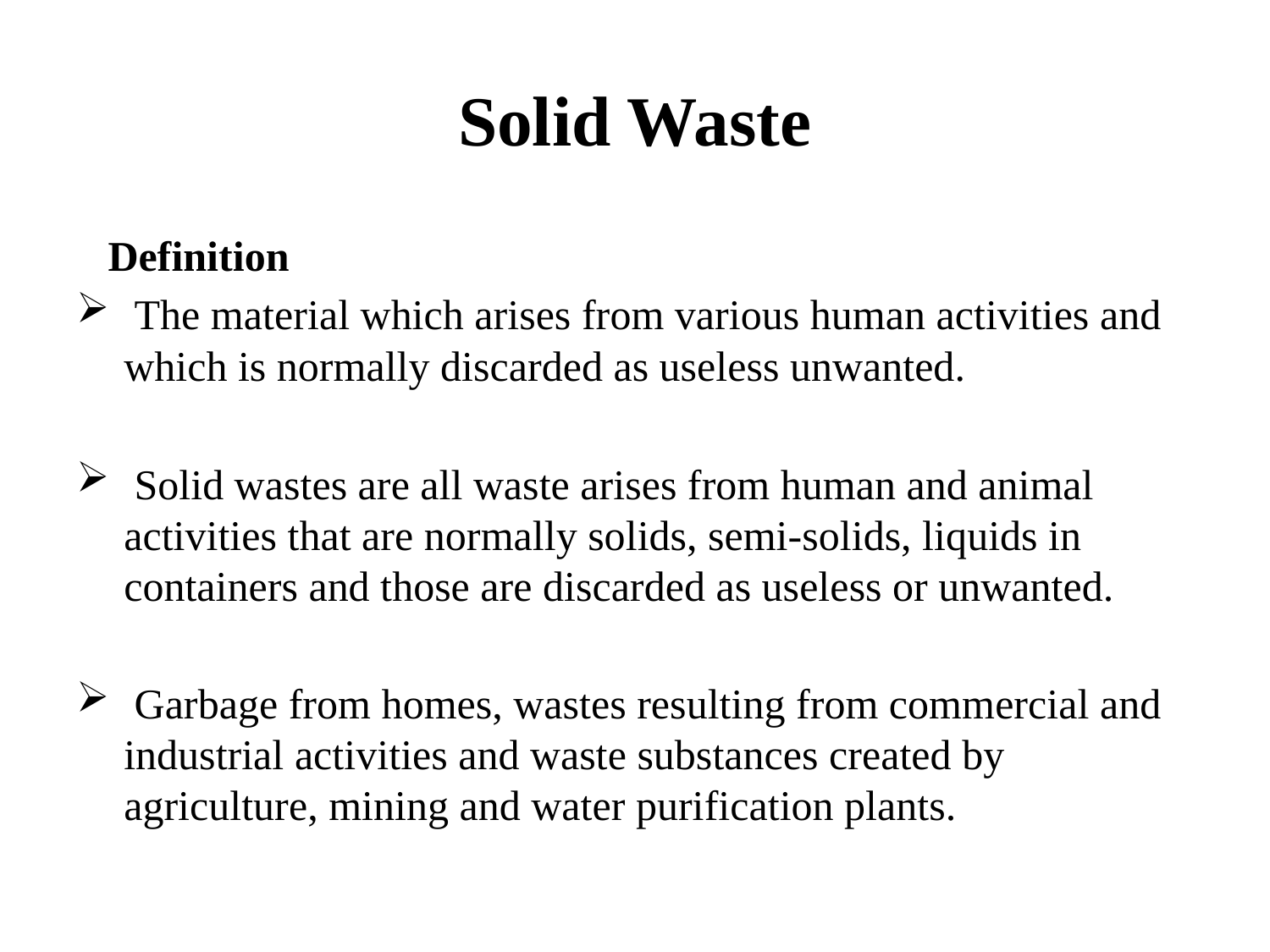

# Solid Waste
   Definition
 The material which arises from various human activities and which is normally discarded as useless unwanted.

 Solid wastes are all waste arises from human and animal activities that are normally solids, semi-solids, liquids in containers and those are discarded as useless or unwanted.

 Garbage from homes, wastes resulting from commercial and industrial activities and waste substances created by agriculture, mining and water purification plants.